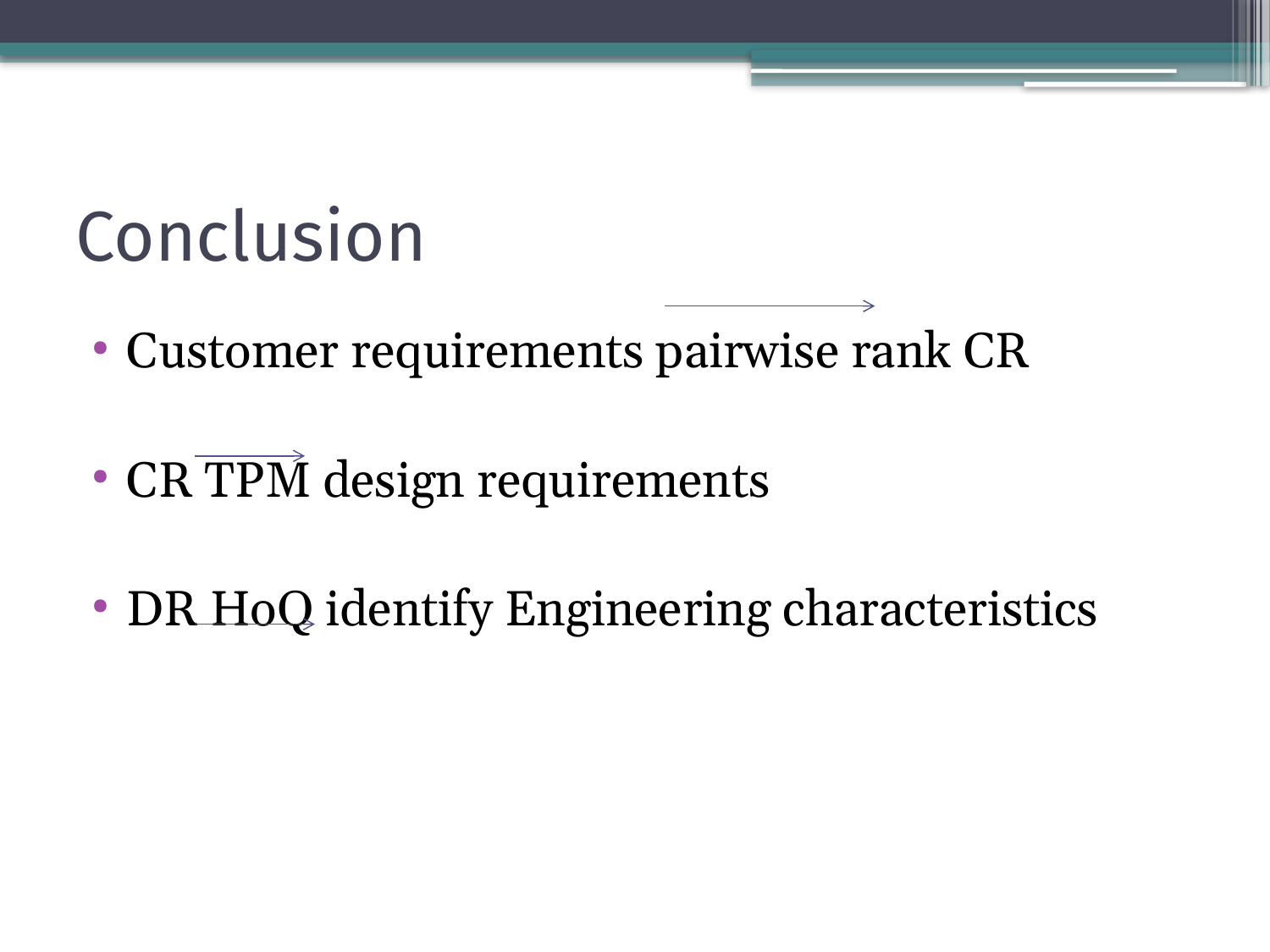

# Conclusion
Customer requirements pairwise rank CR

CR TPM design requirements

DR HoQ identify Engineering characteristics